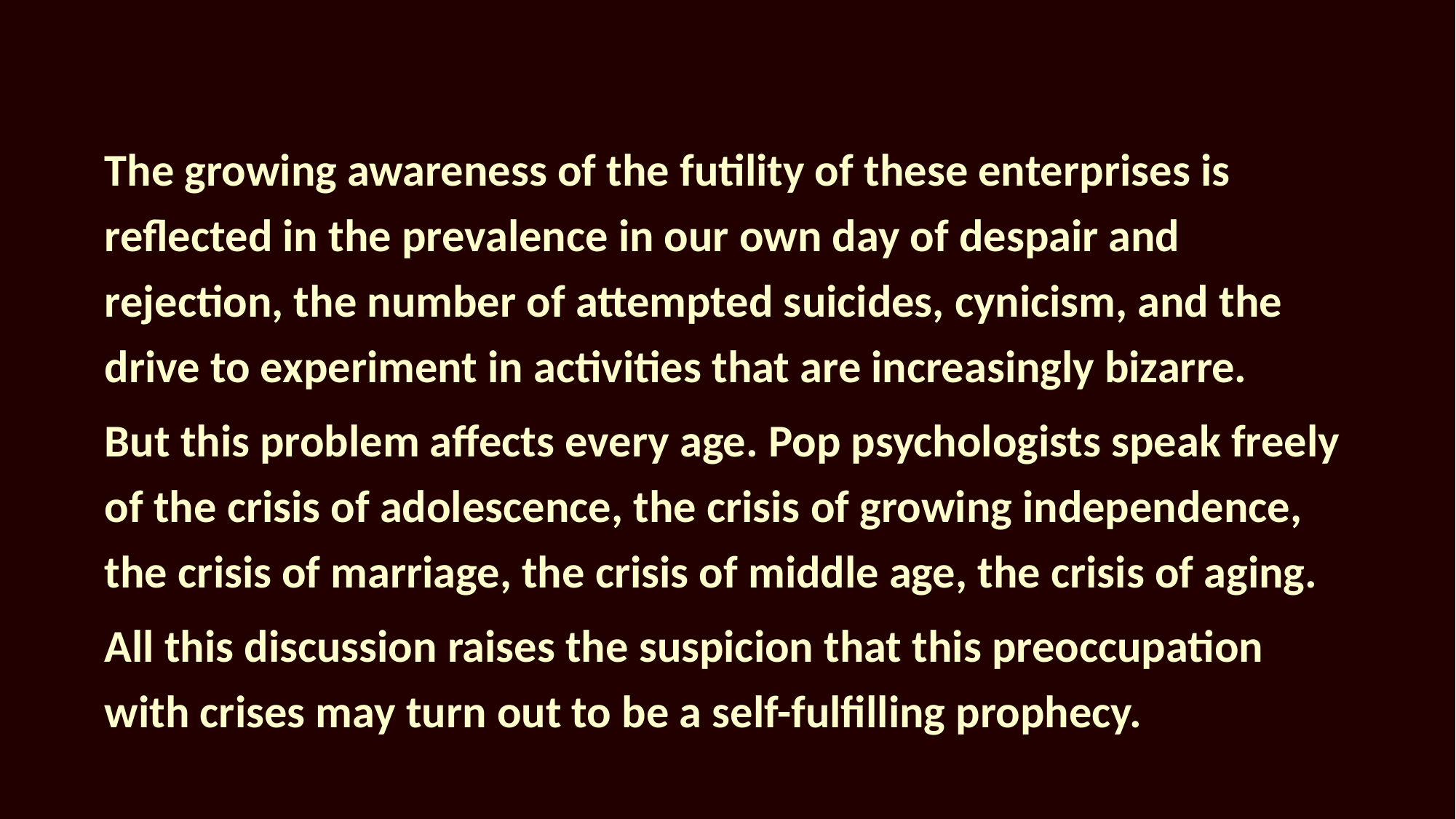

The growing awareness of the futility of these enterprises is reflected in the prevalence in our own day of despair and rejection, the number of attempted suicides, cynicism, and the drive to experiment in activities that are increasingly bizarre.
But this problem affects every age. Pop psychologists speak freely of the crisis of adolescence, the crisis of growing independence, the crisis of marriage, the crisis of middle age, the crisis of aging.
All this discussion raises the suspicion that this preoccupation with crises may turn out to be a self-fulfilling prophecy.